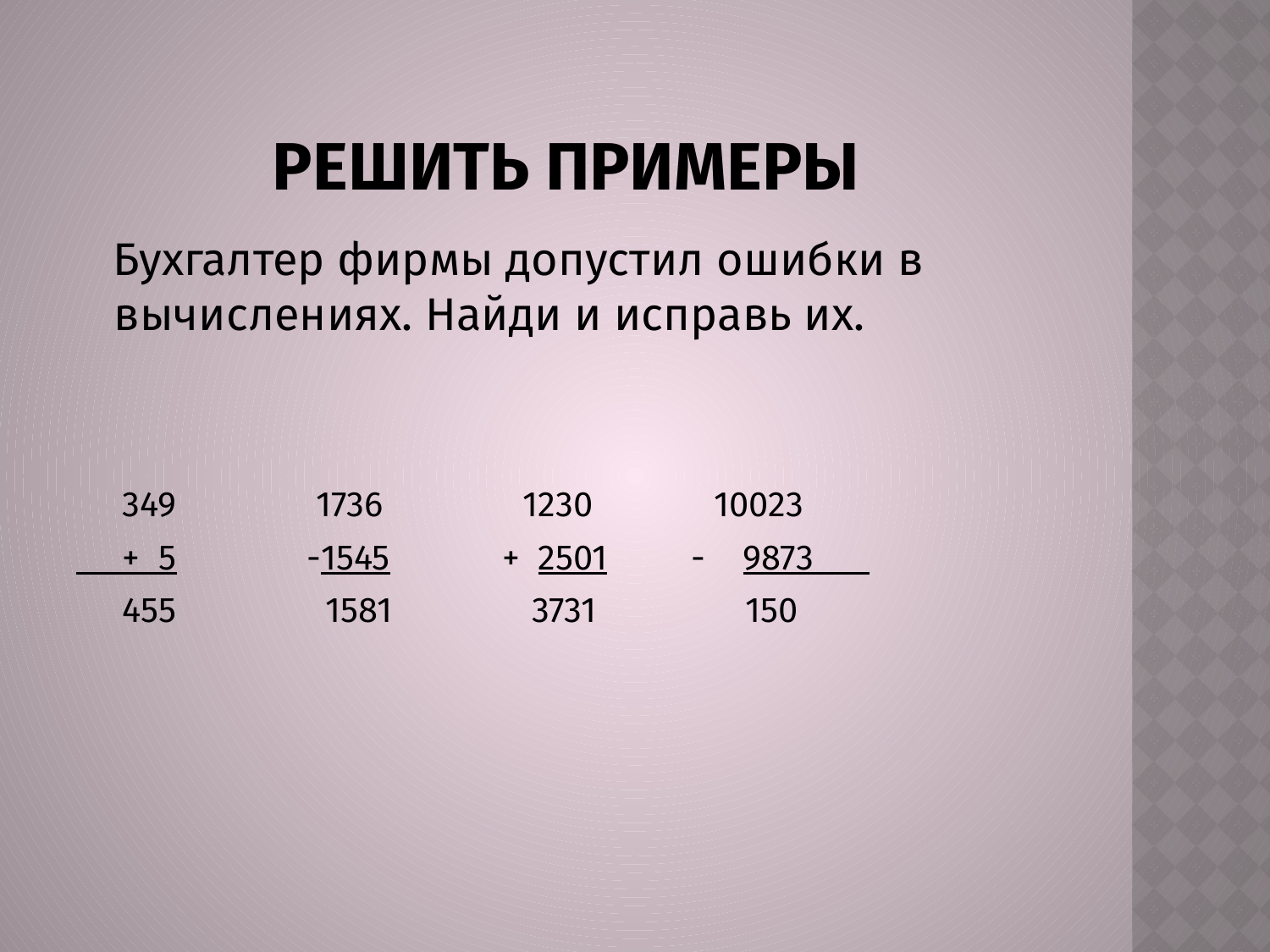

# Решить примеры
   Бухгалтер фирмы допустил ошибки в вычислениях. Найди и исправь их.

     349               1736               1230             10023
     +  5              -1545            +  2501         -    9873
     455                1581               3731                150